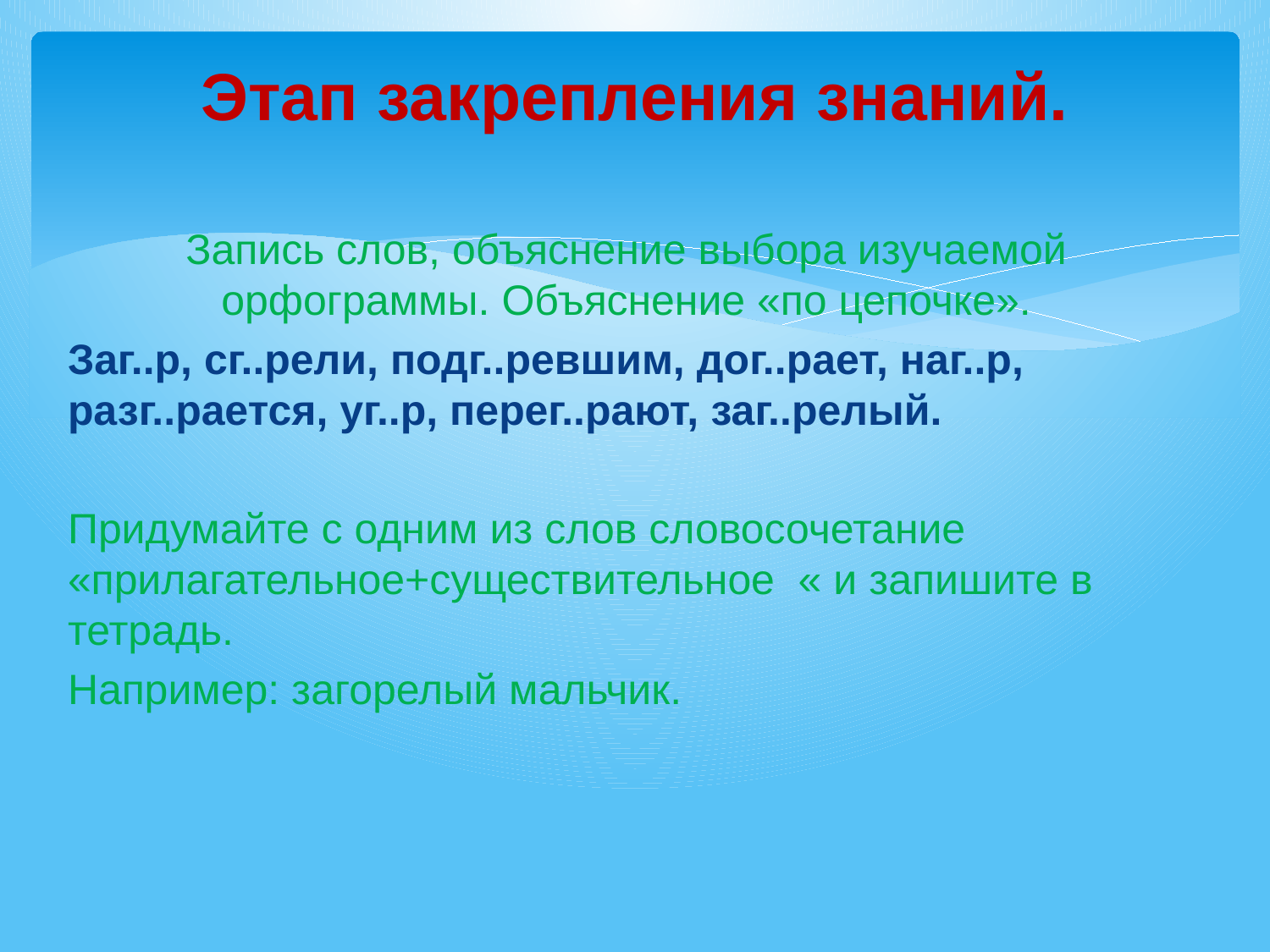

# Этап закрепления знаний.
Запись слов, объяснение выбора изучаемой орфограммы. Объяснение «по цепочке».
Заг..р, сг..рели, подг..ревшим, дог..рает, наг..р, разг..рается, уг..р, перег..рают, заг..релый.

Придумайте с одним из слов словосочетание «прилагательное+существительное  « и запишите в тетрадь.
Например: загорелый мальчик.